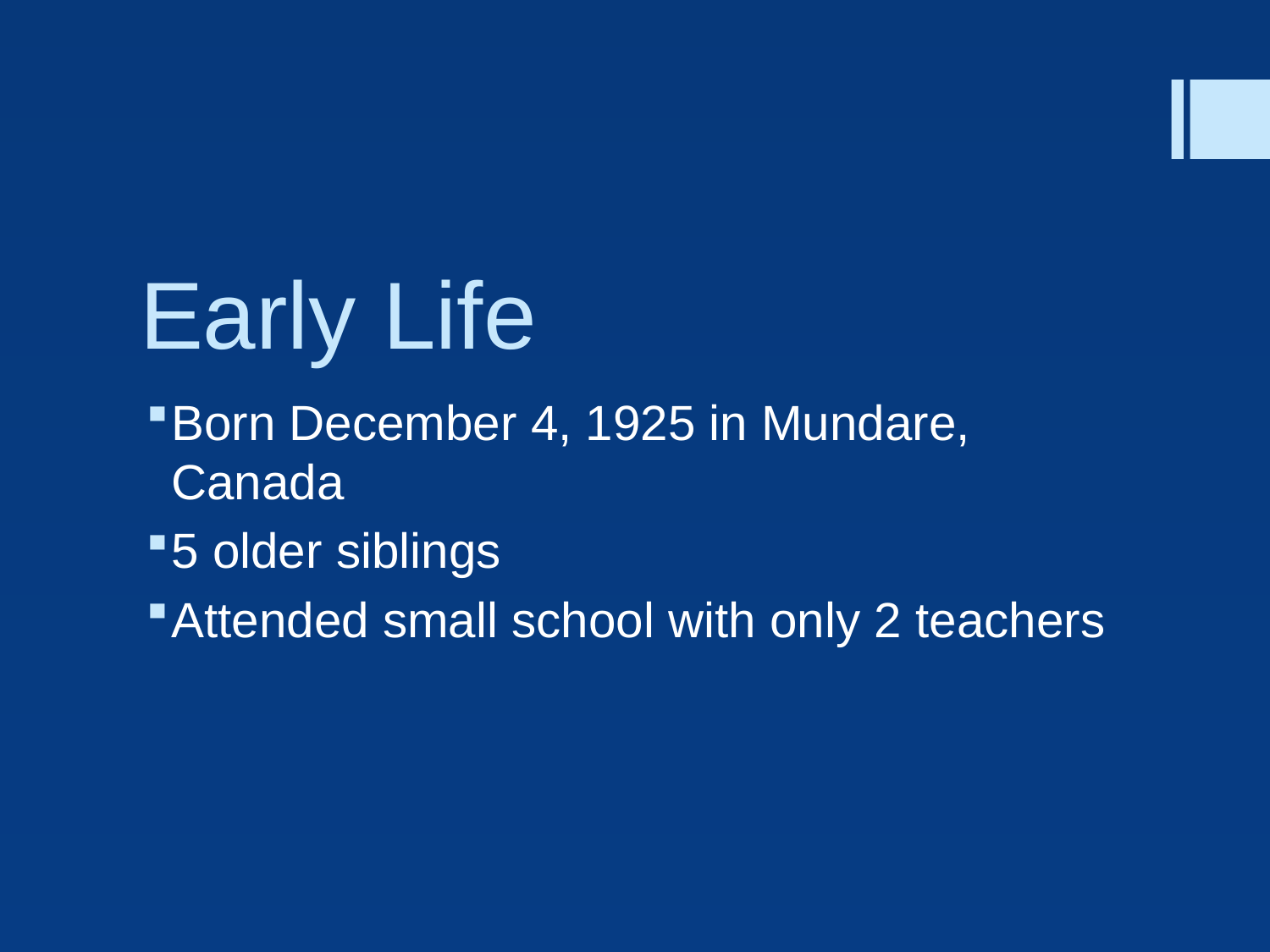

# Early Life
Born December 4, 1925 in Mundare, Canada
5 older siblings
Attended small school with only 2 teachers